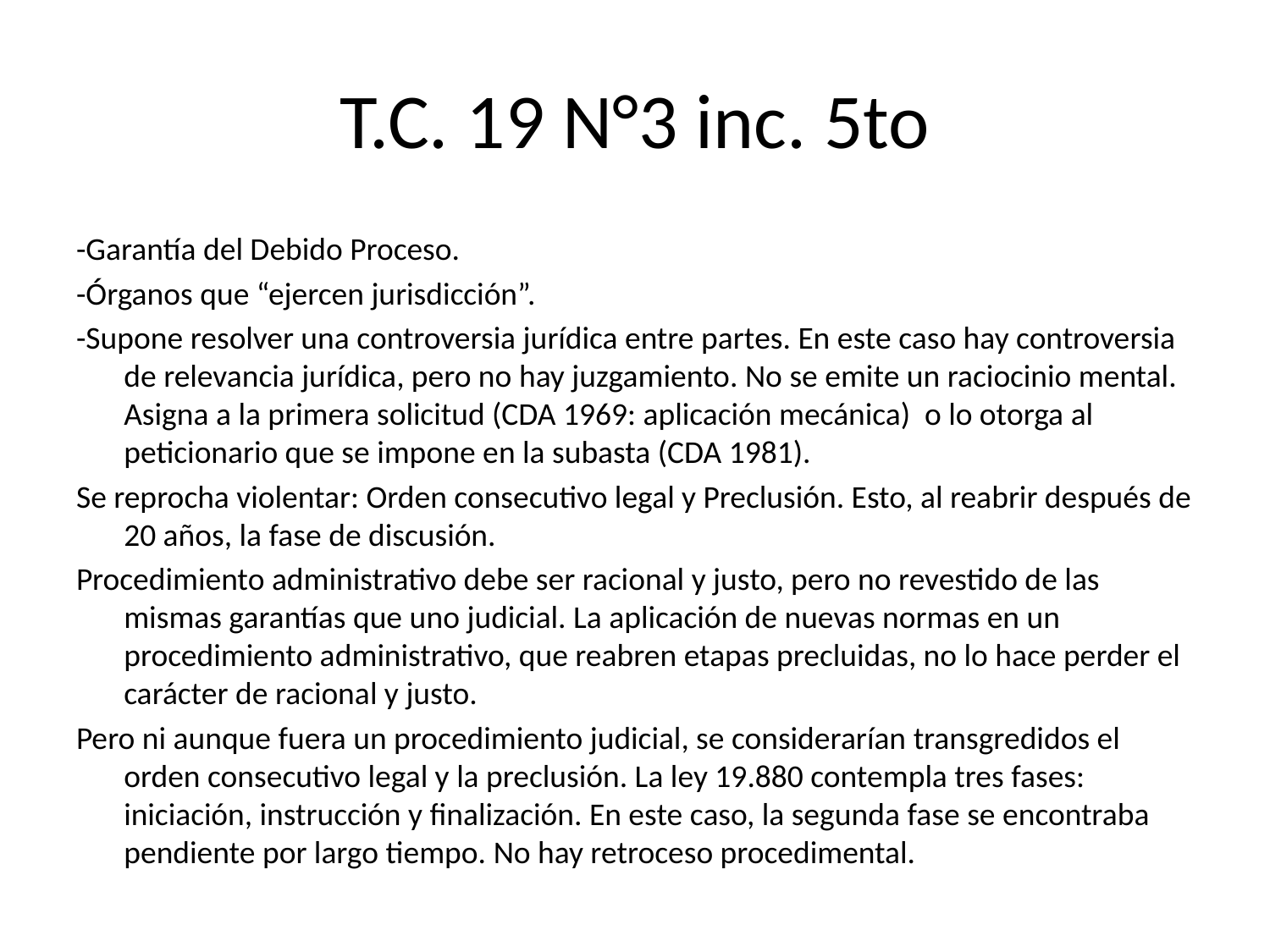

# T.C. 19 N°3 inc. 5to
-Garantía del Debido Proceso.
-Órganos que “ejercen jurisdicción”.
-Supone resolver una controversia jurídica entre partes. En este caso hay controversia de relevancia jurídica, pero no hay juzgamiento. No se emite un raciocinio mental. Asigna a la primera solicitud (CDA 1969: aplicación mecánica)  o lo otorga al peticionario que se impone en la subasta (CDA 1981).
Se reprocha violentar: Orden consecutivo legal y Preclusión. Esto, al reabrir después de 20 años, la fase de discusión.
Procedimiento administrativo debe ser racional y justo, pero no revestido de las mismas garantías que uno judicial. La aplicación de nuevas normas en un procedimiento administrativo, que reabren etapas precluidas, no lo hace perder el carácter de racional y justo.
Pero ni aunque fuera un procedimiento judicial, se considerarían transgredidos el orden consecutivo legal y la preclusión. La ley 19.880 contempla tres fases: iniciación, instrucción y finalización. En este caso, la segunda fase se encontraba pendiente por largo tiempo. No hay retroceso procedimental.